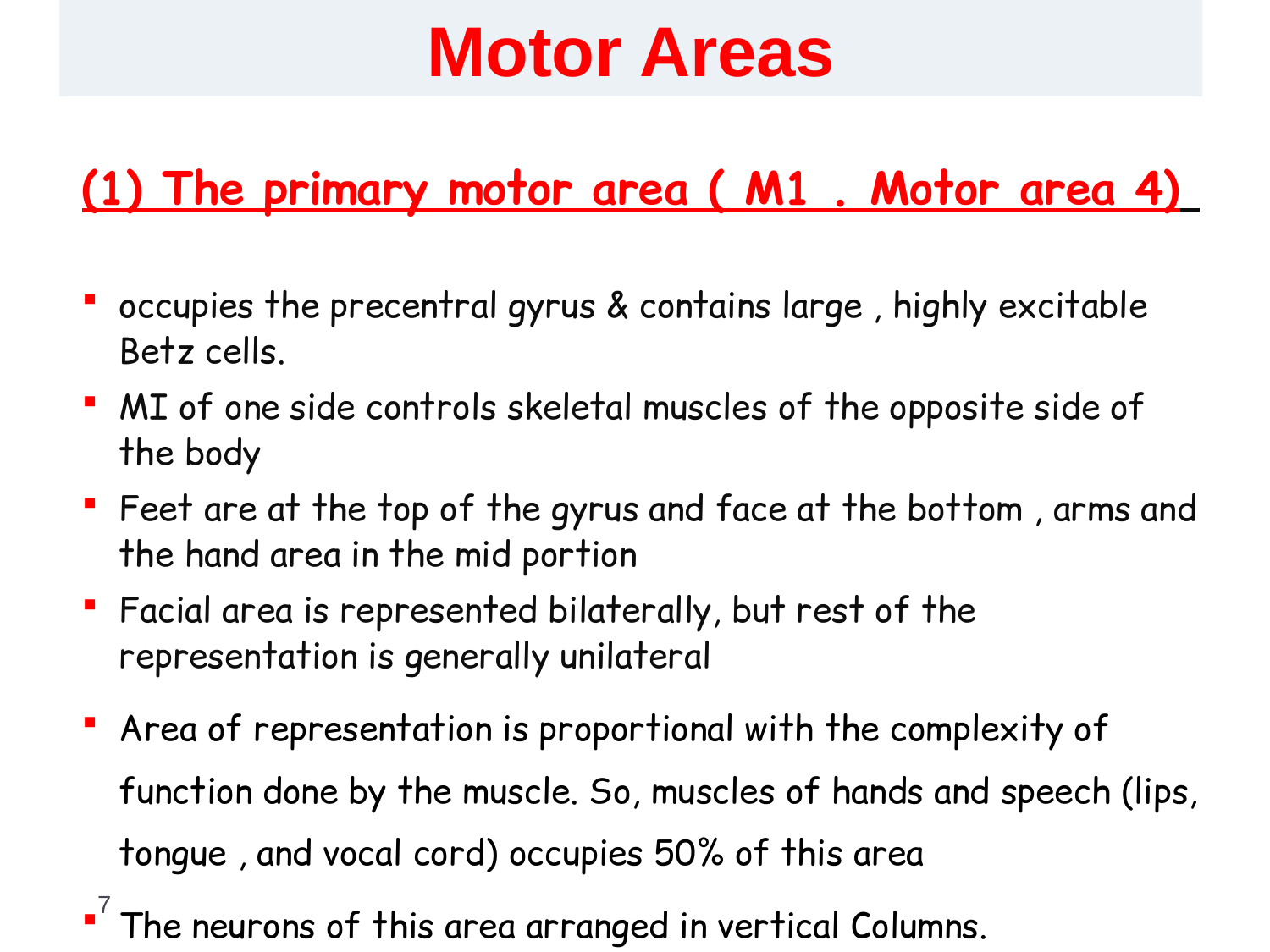

# Motor Areas

(1) The primary motor area ( M1 . Motor area 4)

occupies the precentral gyrus & contains large , highly excitable Betz cells.
MI of one side controls skeletal muscles of the opposite side of the body
Feet are at the top of the gyrus and face at the bottom , arms and the hand area in the mid portion
Facial area is represented bilaterally, but rest of the representation is generally unilateral
Area of representation is proportional with the complexity of function done by the muscle. So, muscles of hands and speech (lips, tongue , and vocal cord) occupies 50% of this area
The neurons of this area arranged in vertical Columns.

7